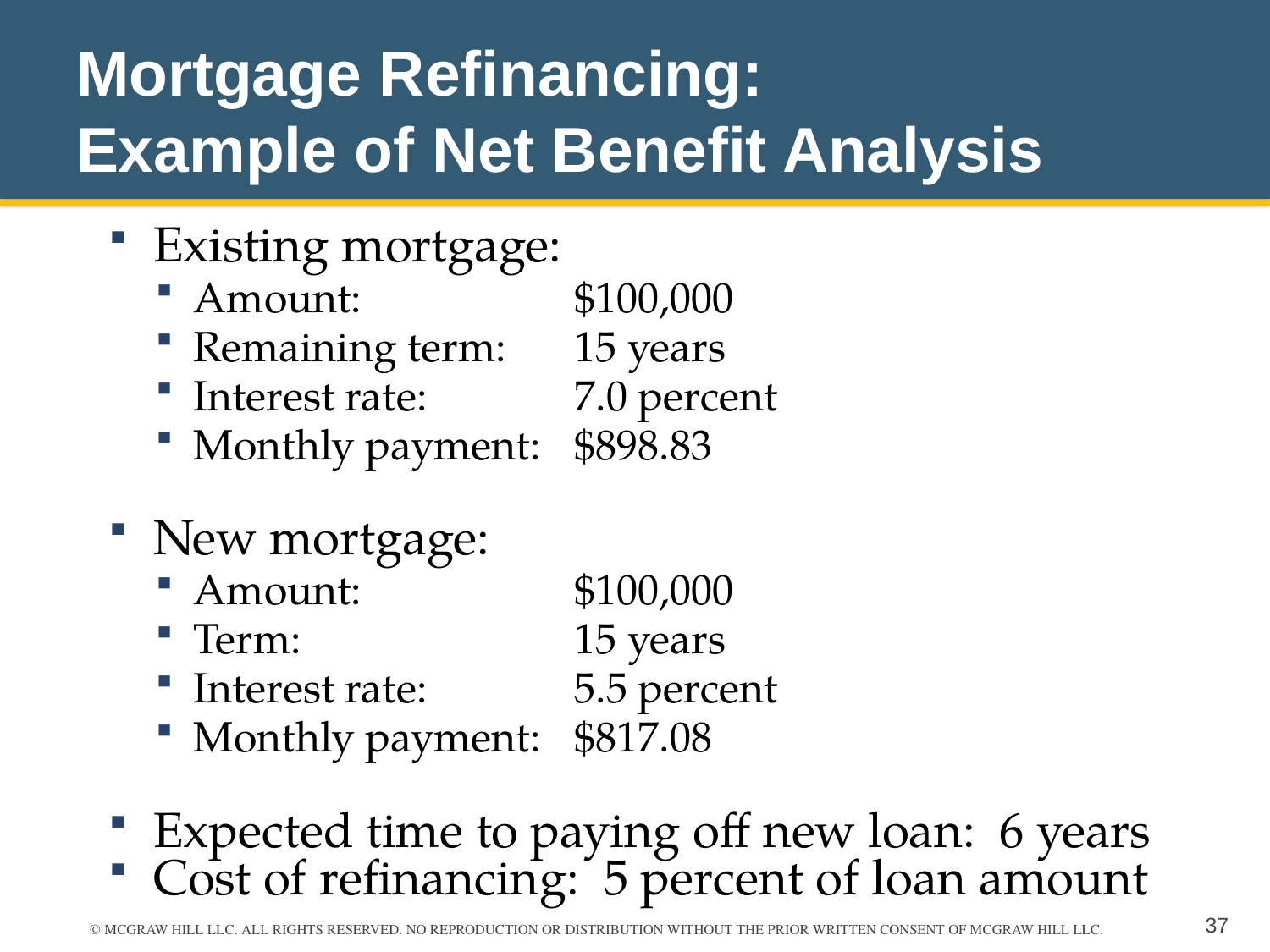

# Mortgage Refinancing: Example of Net Benefit Analysis
Existing mortgage:
Amount:		$100,000
Remaining term:	15 years
Interest rate: 		7.0 percent
Monthly payment:	$898.83

New mortgage:
Amount:		$100,000
Term:			15 years
Interest rate:		5.5 percent
Monthly payment:	$817.08

Expected time to paying off new loan:  6 years
Cost of refinancing:  5 percent of loan amount
© MCGRAW HILL LLC. ALL RIGHTS RESERVED. NO REPRODUCTION OR DISTRIBUTION WITHOUT THE PRIOR WRITTEN CONSENT OF MCGRAW HILL LLC.
37